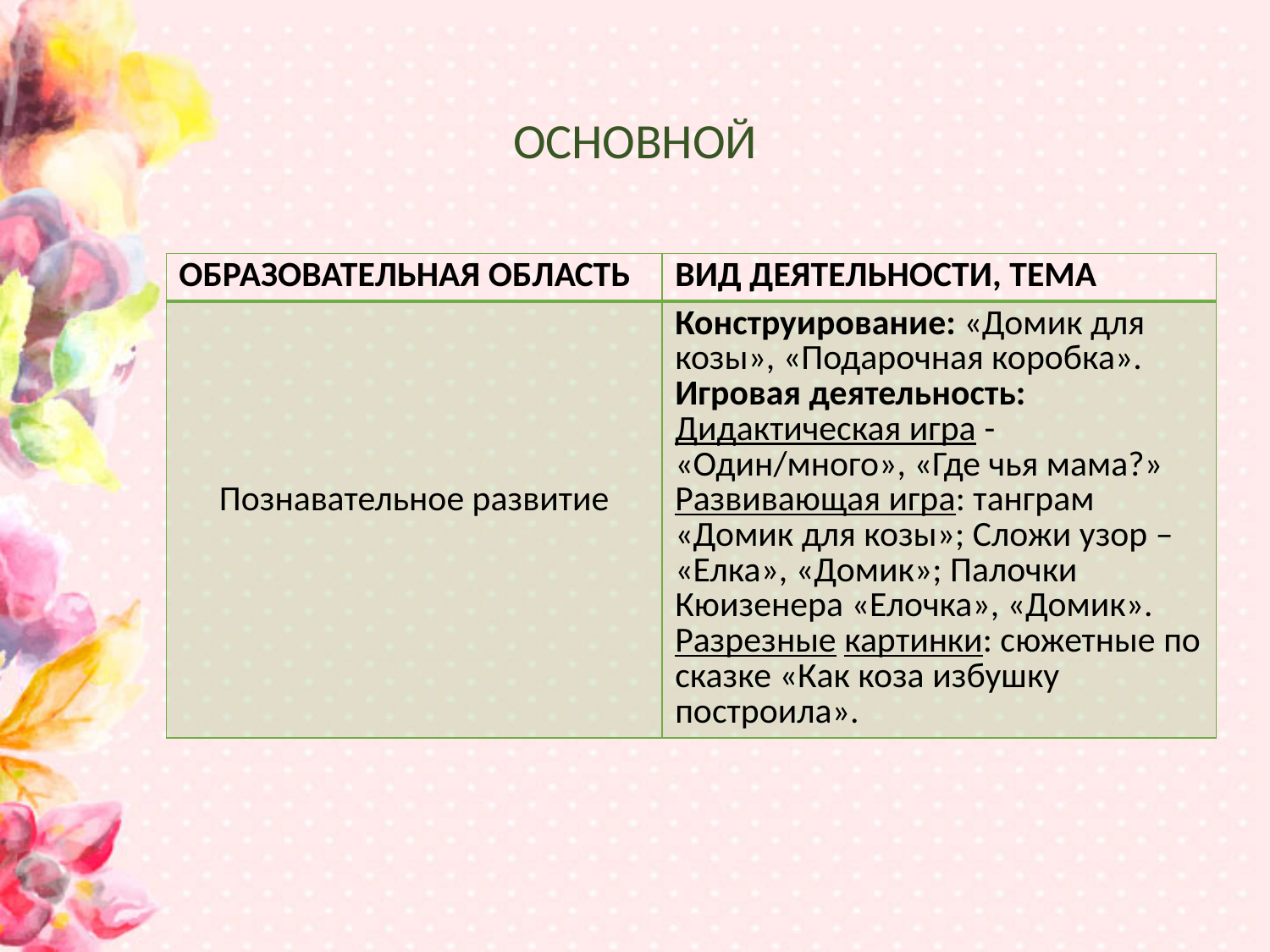

# ОСНОВНОЙ
| ОБРАЗОВАТЕЛЬНАЯ ОБЛАСТЬ | ВИД ДЕЯТЕЛЬНОСТИ, ТЕМА |
| --- | --- |
| Познавательное развитие | Конструирование: «Домик для козы», «Подарочная коробка». Игровая деятельность: Дидактическая игра - «Один/много», «Где чья мама?» Развивающая игра: танграм «Домик для козы»; Сложи узор – «Елка», «Домик»; Палочки Кюизенера «Елочка», «Домик». Разрезные картинки: сюжетные по сказке «Как коза избушку построила». |